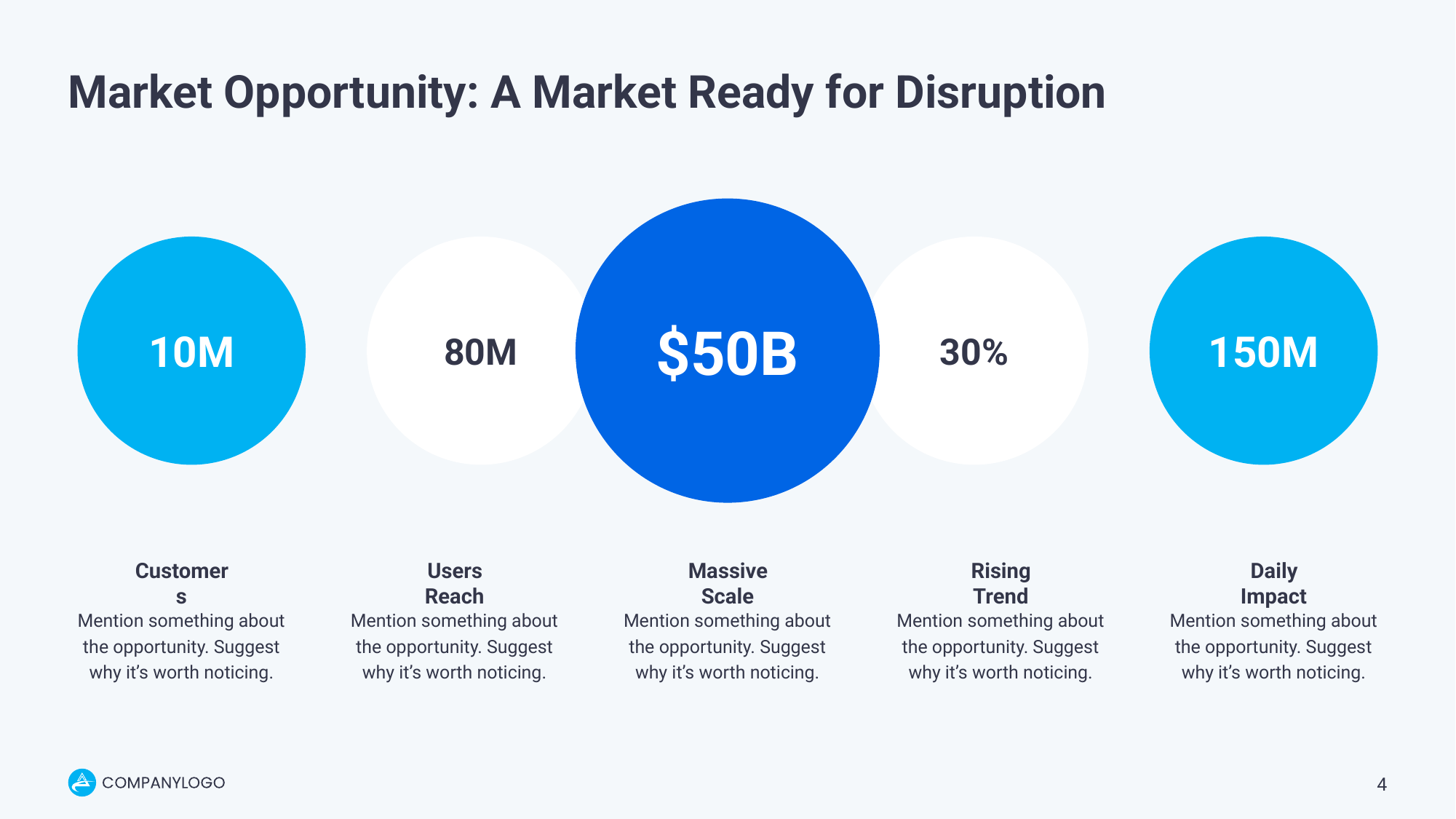

# Market Opportunity: A Market Ready for Disruption
$50B
10M
80M
30%
150M
Customers
Users Reach
Massive Scale
Rising Trend
Daily Impact
Mention something about the opportunity. Suggest why it’s worth noticing.
Mention something about the opportunity. Suggest why it’s worth noticing.
Mention something about the opportunity. Suggest why it’s worth noticing.
Mention something about the opportunity. Suggest why it’s worth noticing.
Mention something about the opportunity. Suggest why it’s worth noticing.